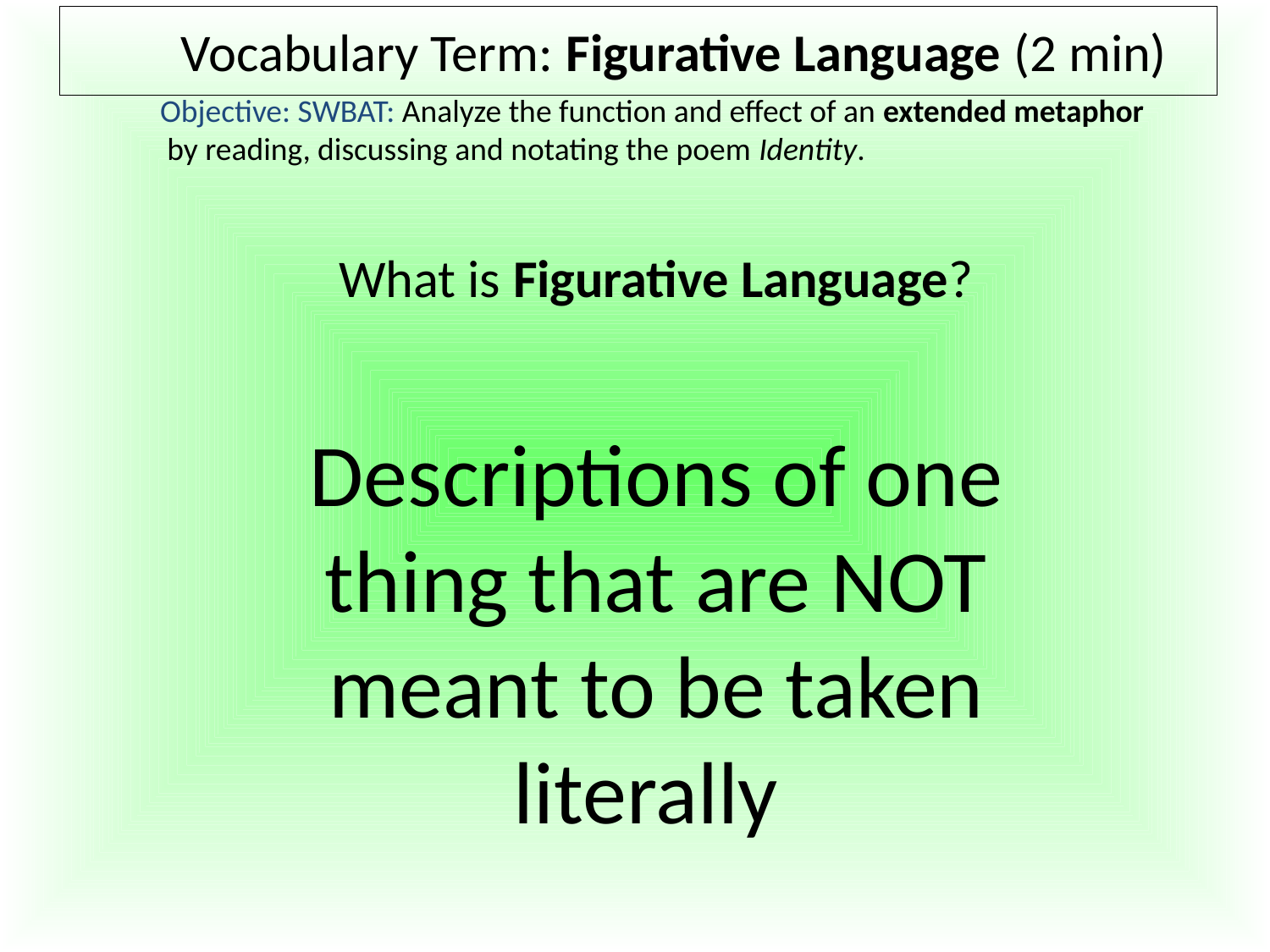

# Vocabulary Term: Figurative Language (2 min)
Objective: SWBAT: Analyze the function and effect of an extended metaphor
 by reading, discussing and notating the poem Identity.
What is Figurative Language?
Descriptions of one thing that are NOT meant to be taken literally